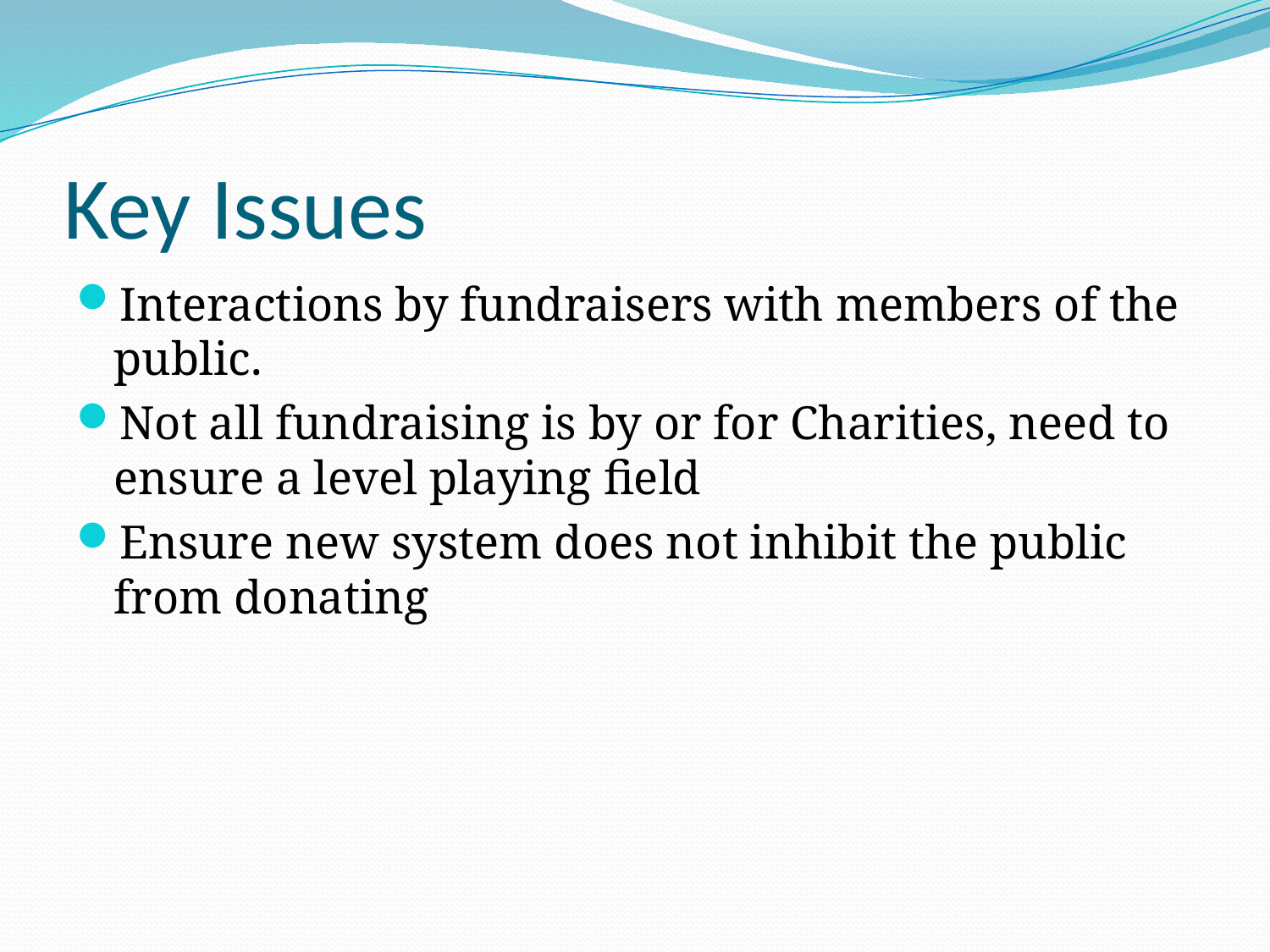

# Key Issues
Interactions by fundraisers with members of the public.
Not all fundraising is by or for Charities, need to ensure a level playing field
Ensure new system does not inhibit the public from donating